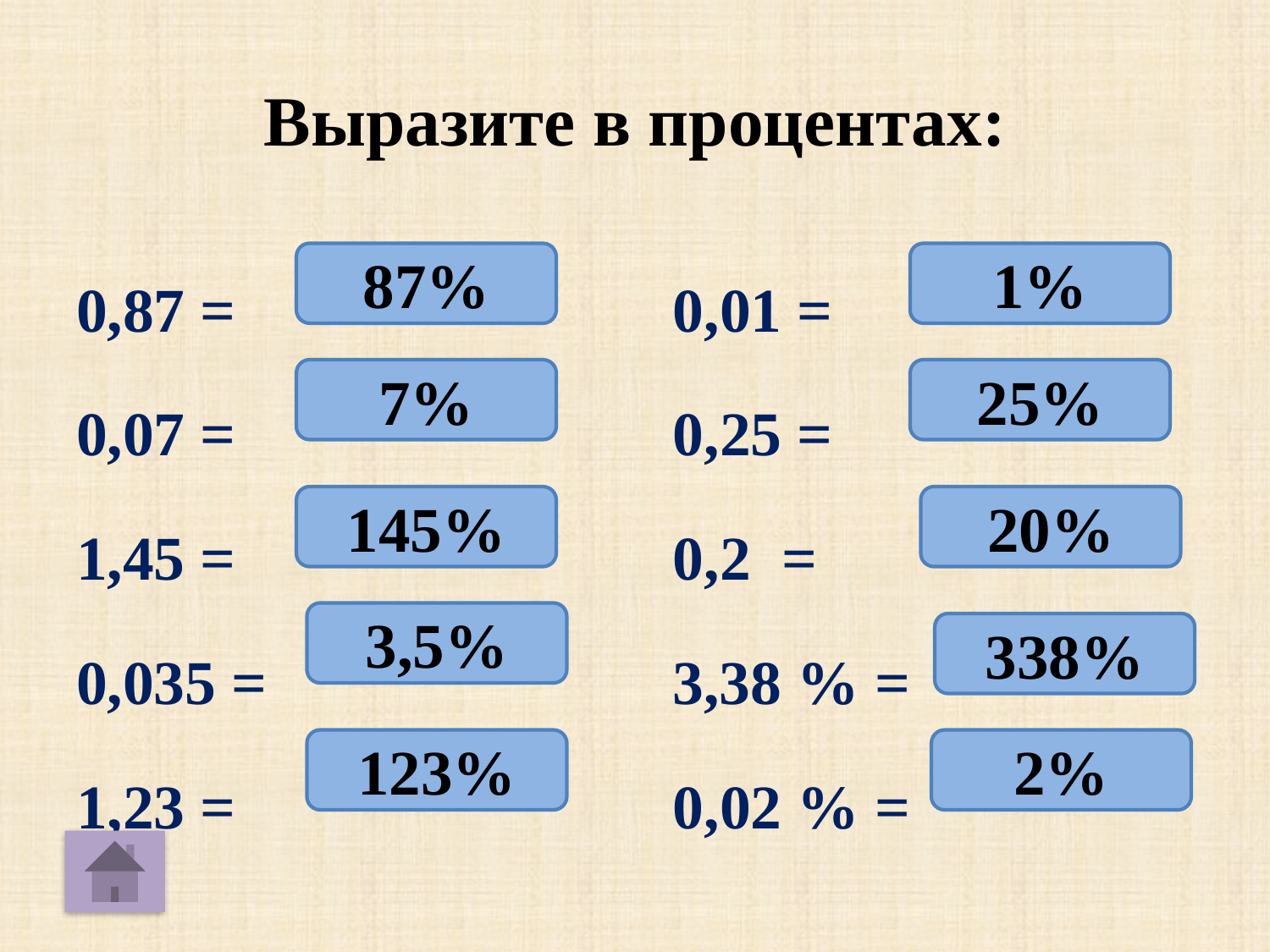

# Выразите в процентах:
0,87 =                            0,01 =
0,07 =                            0,25 =
1,45 =                            0,2  =
0,035 =                          3,38 % =
1,23 =                            0,02 % =
87%
1%
7%
25%
145%
20%
3,5%
338%
123%
2%